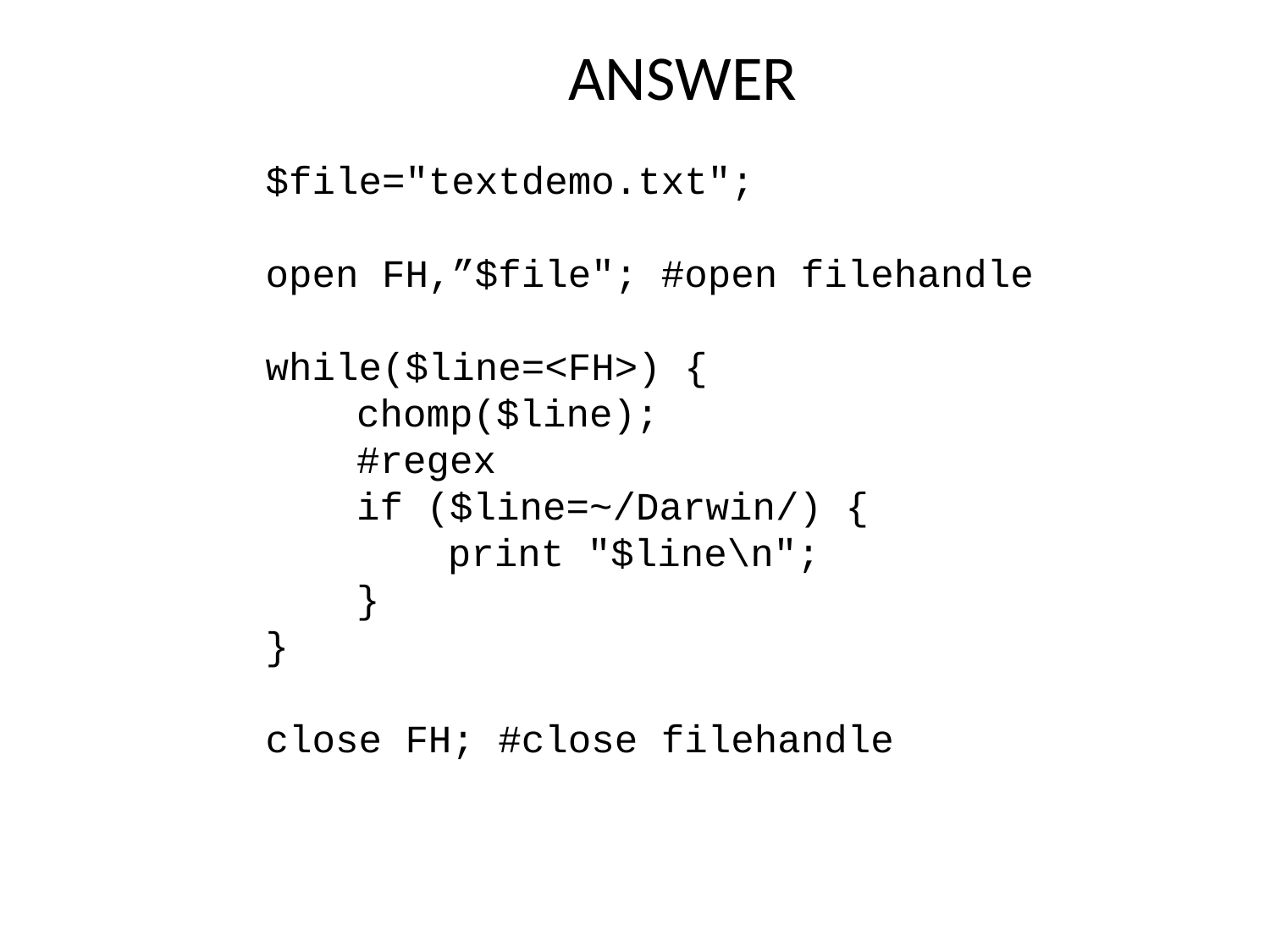

ANSWER
$file="textdemo.txt";

open FH,”$file"; #open filehandle

while($line=<FH>) {
	chomp($line);
	#regex
	if ($line=~/Darwin/) {
		print "$line\n";
	}
}

close FH; #close filehandle